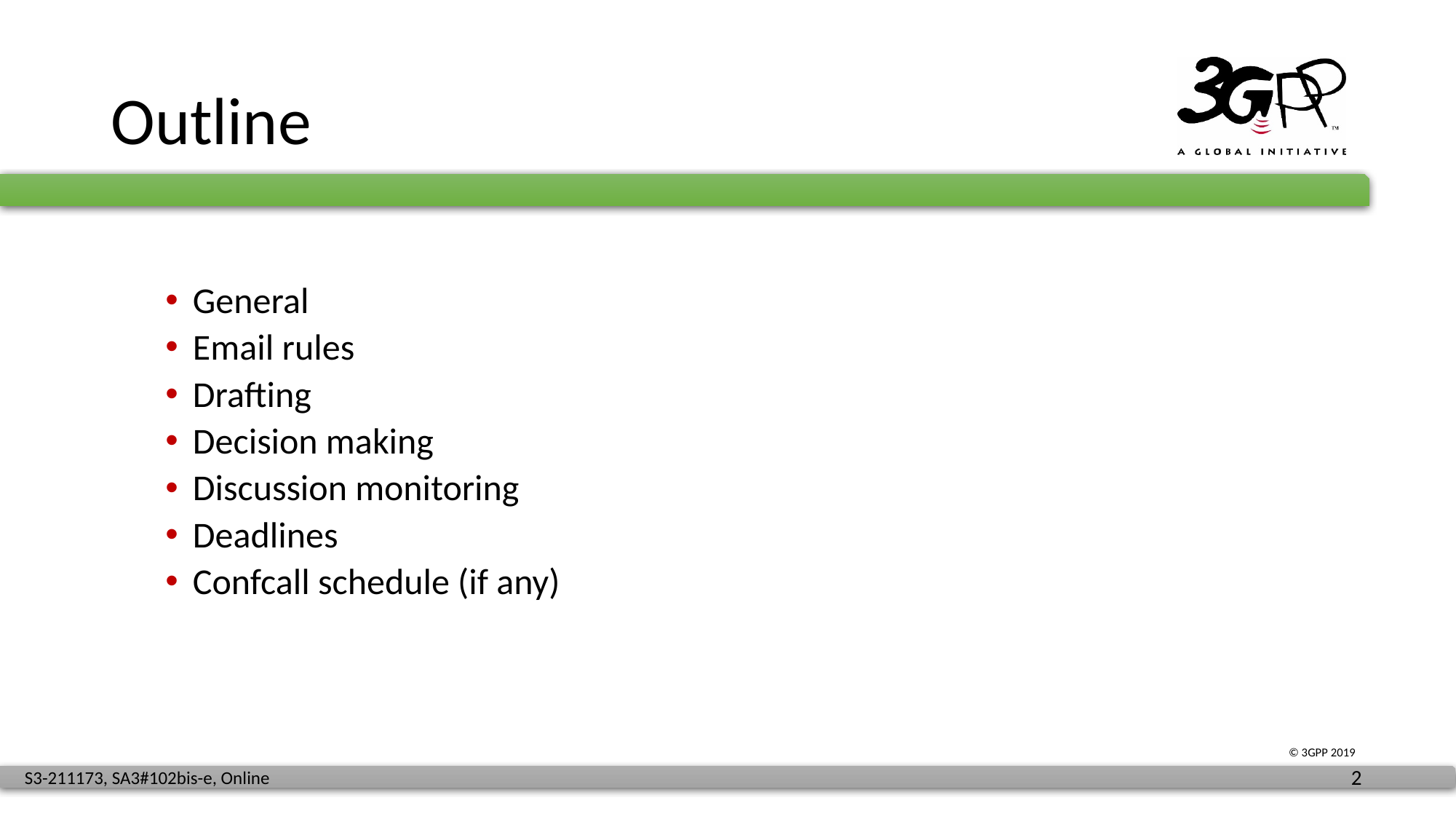

# Outline

General
Email rules
Drafting
Decision making
Discussion monitoring
Deadlines
Confcall schedule (if any)